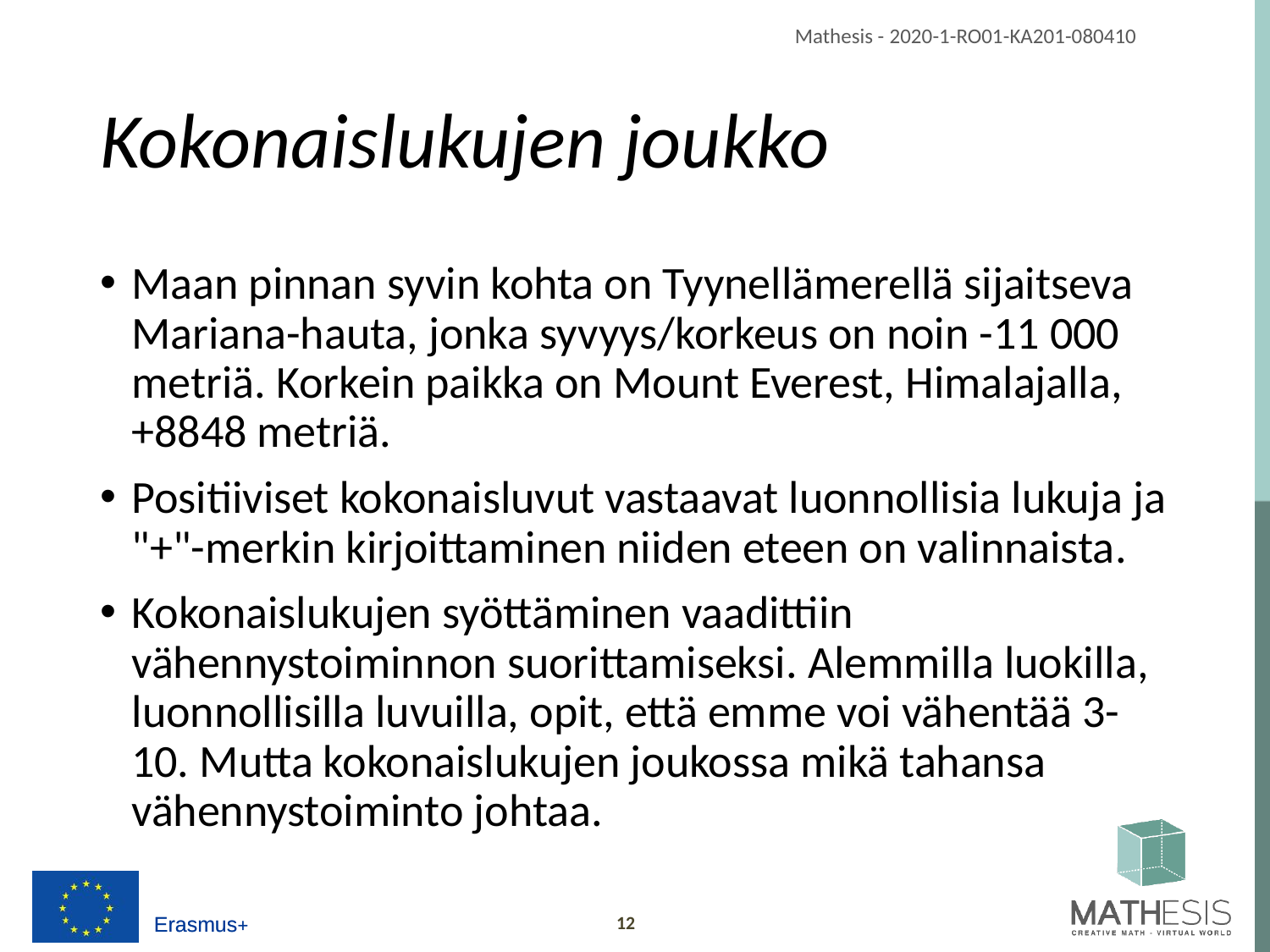

# Kokonaislukujen joukko
Maan pinnan syvin kohta on Tyynellämerellä sijaitseva Mariana-hauta, jonka syvyys/korkeus on noin -11 000 metriä. Korkein paikka on Mount Everest, Himalajalla, +8848 metriä.
Positiiviset kokonaisluvut vastaavat luonnollisia lukuja ja "+"-merkin kirjoittaminen niiden eteen on valinnaista.
Kokonaislukujen syöttäminen vaadittiin vähennystoiminnon suorittamiseksi. Alemmilla luokilla, luonnollisilla luvuilla, opit, että emme voi vähentää 3-10. Mutta kokonaislukujen joukossa mikä tahansa vähennystoiminto johtaa.